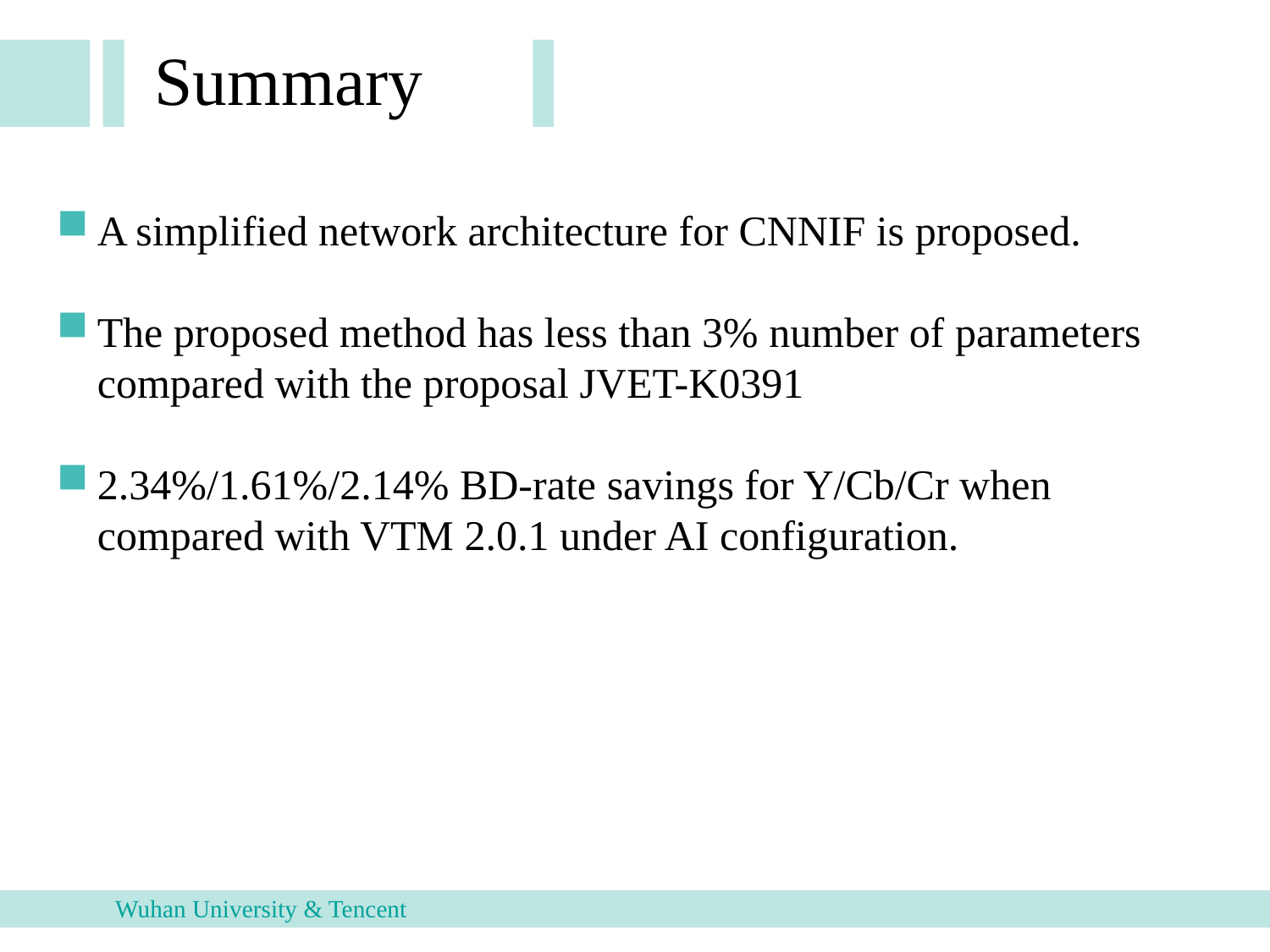

# Summary
A simplified network architecture for CNNIF is proposed.

The proposed method has less than 3% number of parameters compared with the proposal JVET-K0391

2.34%/1.61%/2.14% BD-rate savings for Y/Cb/Cr when compared with VTM 2.0.1 under AI configuration.